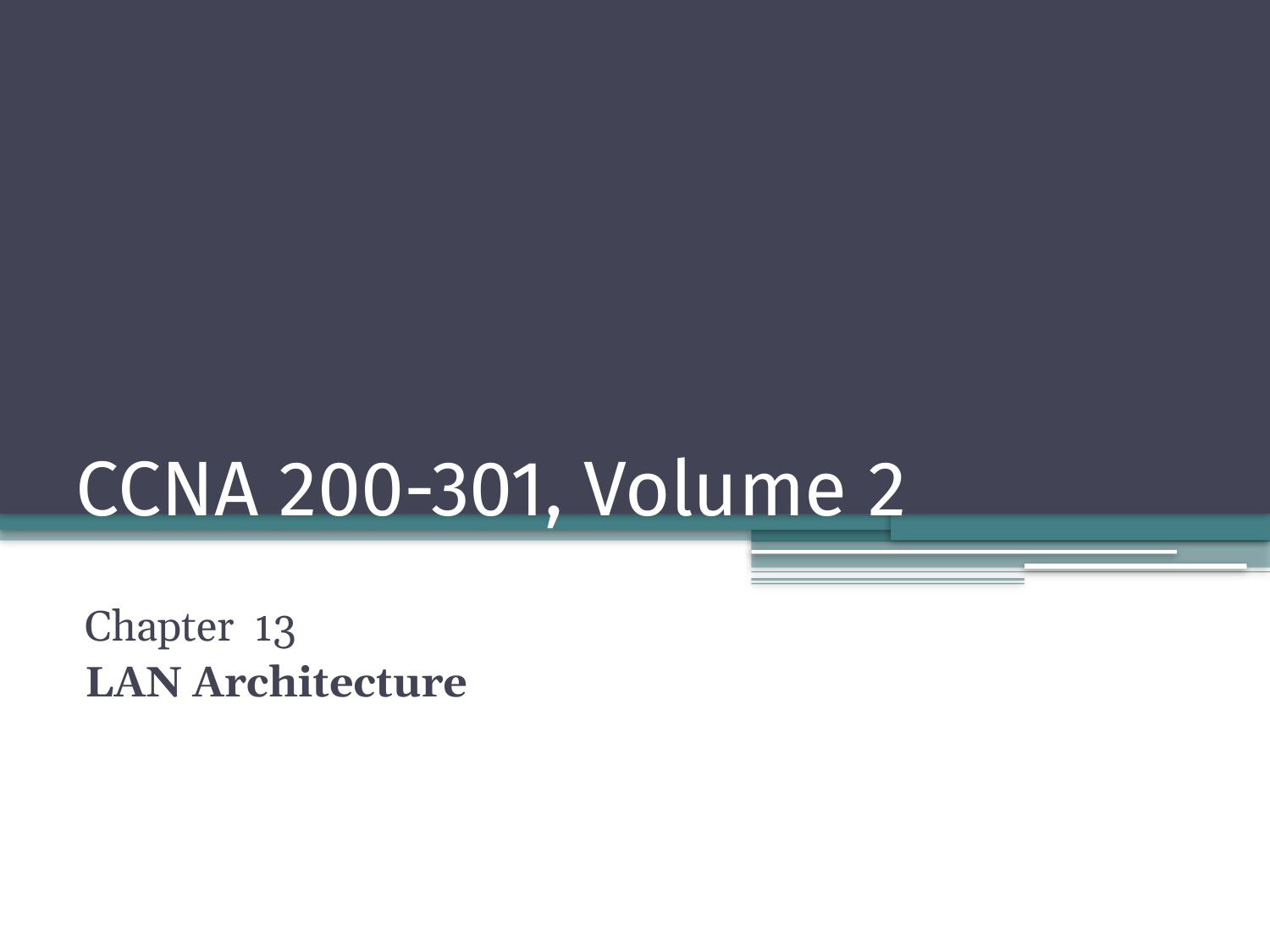

# CCNA 200-301, Volume 2
Chapter  13
LAN Architecture